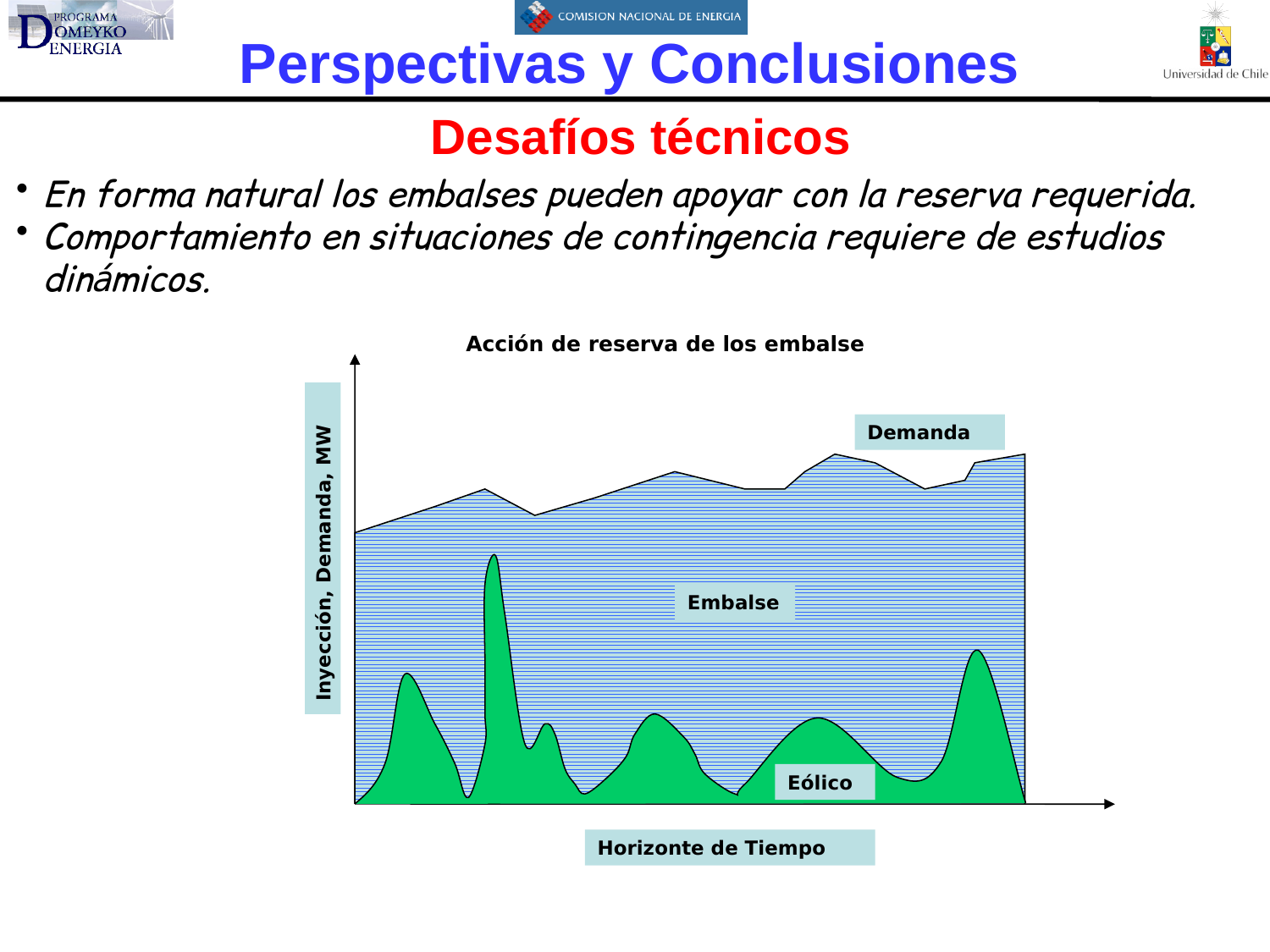

Una alternativa de solución
Perspectivas y Conclusiones
Desafíos técnicos
En forma natural los embalses pueden apoyar con la reserva requerida.
Comportamiento en situaciones de contingencia requiere de estudios dinámicos.

Acción de reserva de los embalse

Demanda

Inyección, Demanda, MW

Embalse
Eólico

Horizonte de Tiempo
5. Incorporación Masiva en los sistemas